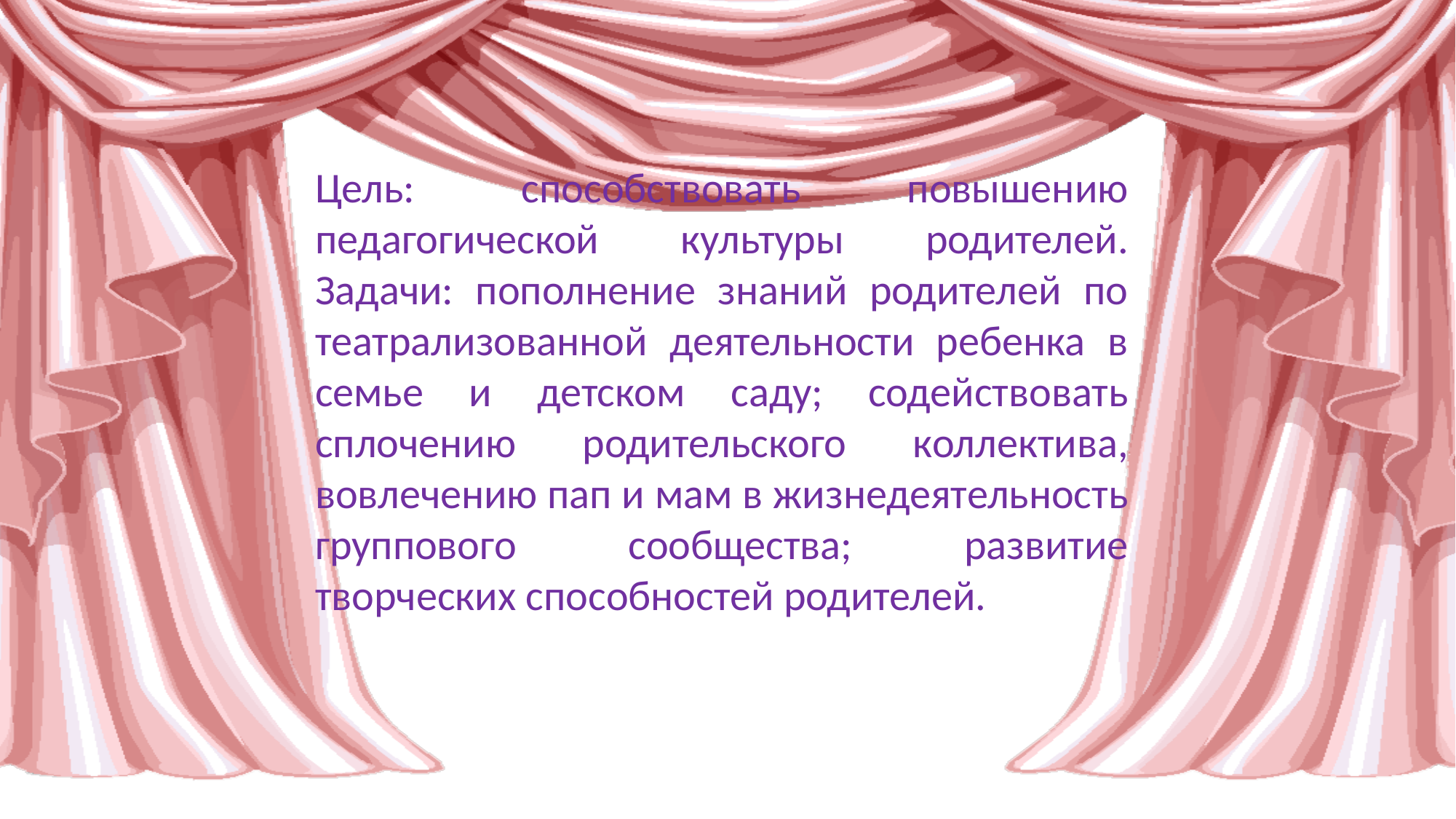

Цель: способствовать повышению педагогической культуры родителей. Задачи: пополнение знаний родителей по театрализованной деятельности ребенка в семье и детском саду; содействовать сплочению родительского коллектива, вовлечению пап и мам в жизнедеятельность группового сообщества; развитие творческих способностей родителей.